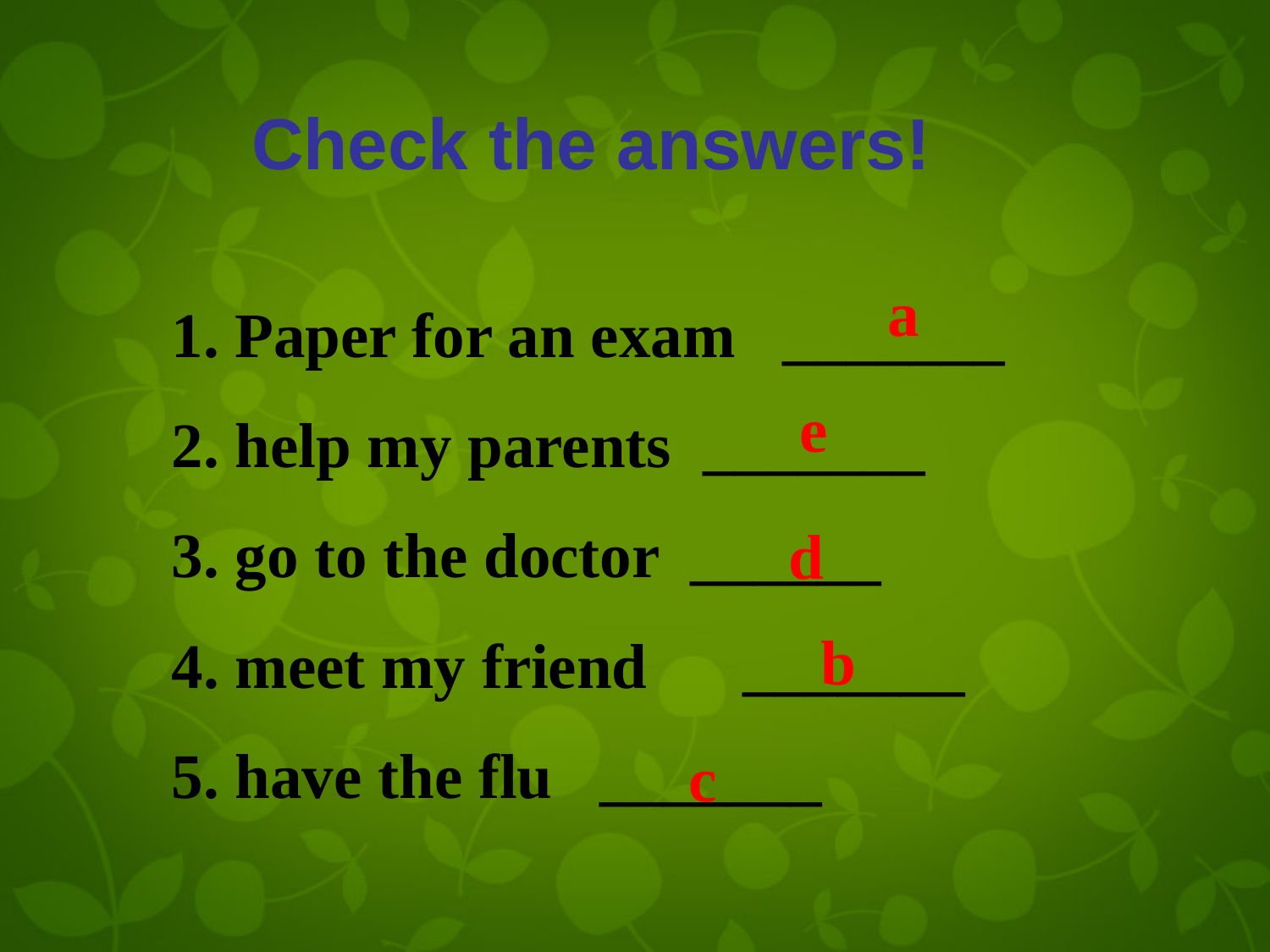

Check the answers!
1. Paper for an exam   _______
2. help my parents  _______
3. go to the doctor  ______
4. meet my friend      _______
5. have the flu   _______
a
e
d
b
c